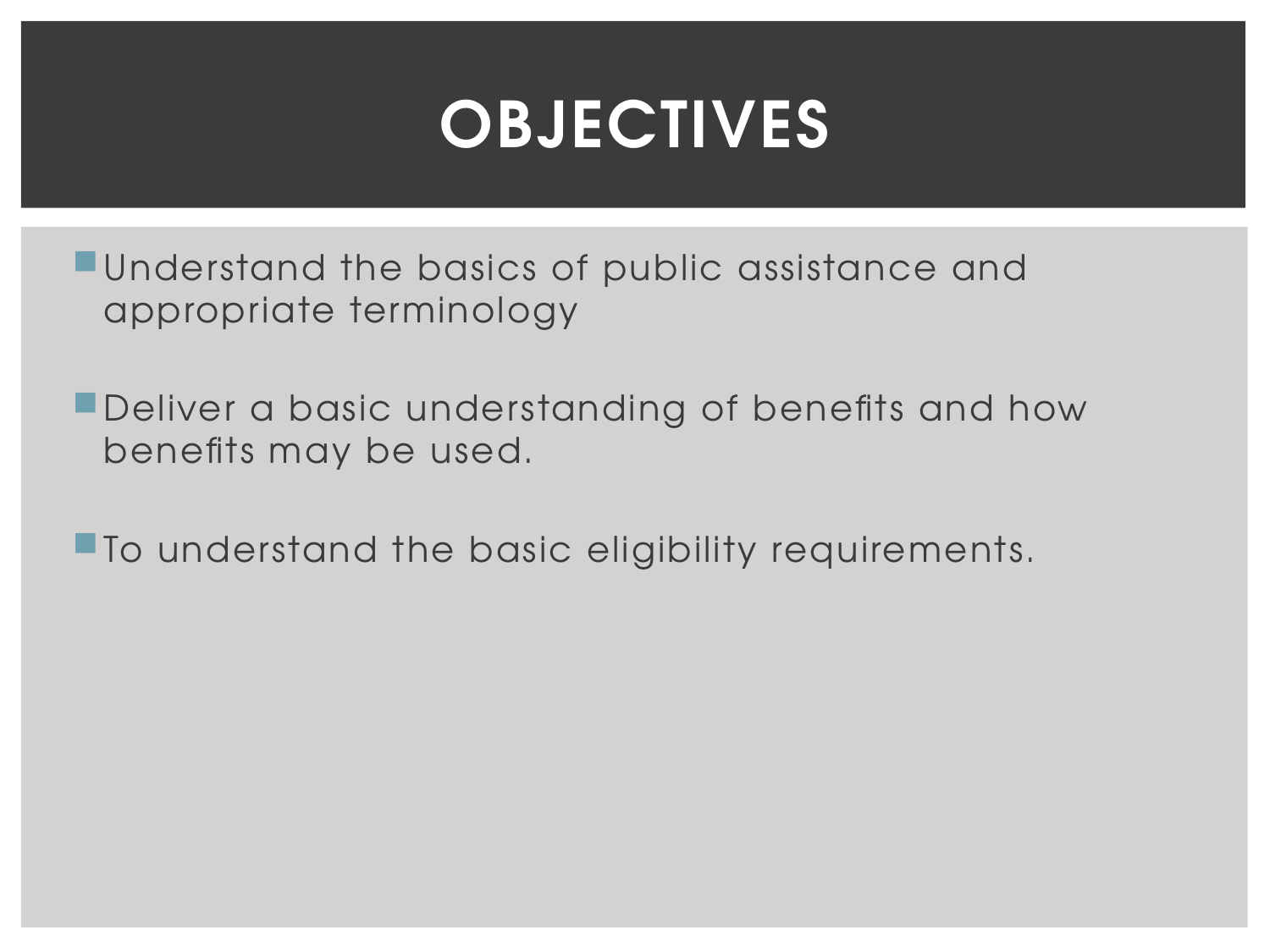

# OBJEctives
Understand the basics of public assistance and appropriate terminology

Deliver a basic understanding of benefits and how benefits may be used.

To understand the basic eligibility requirements.